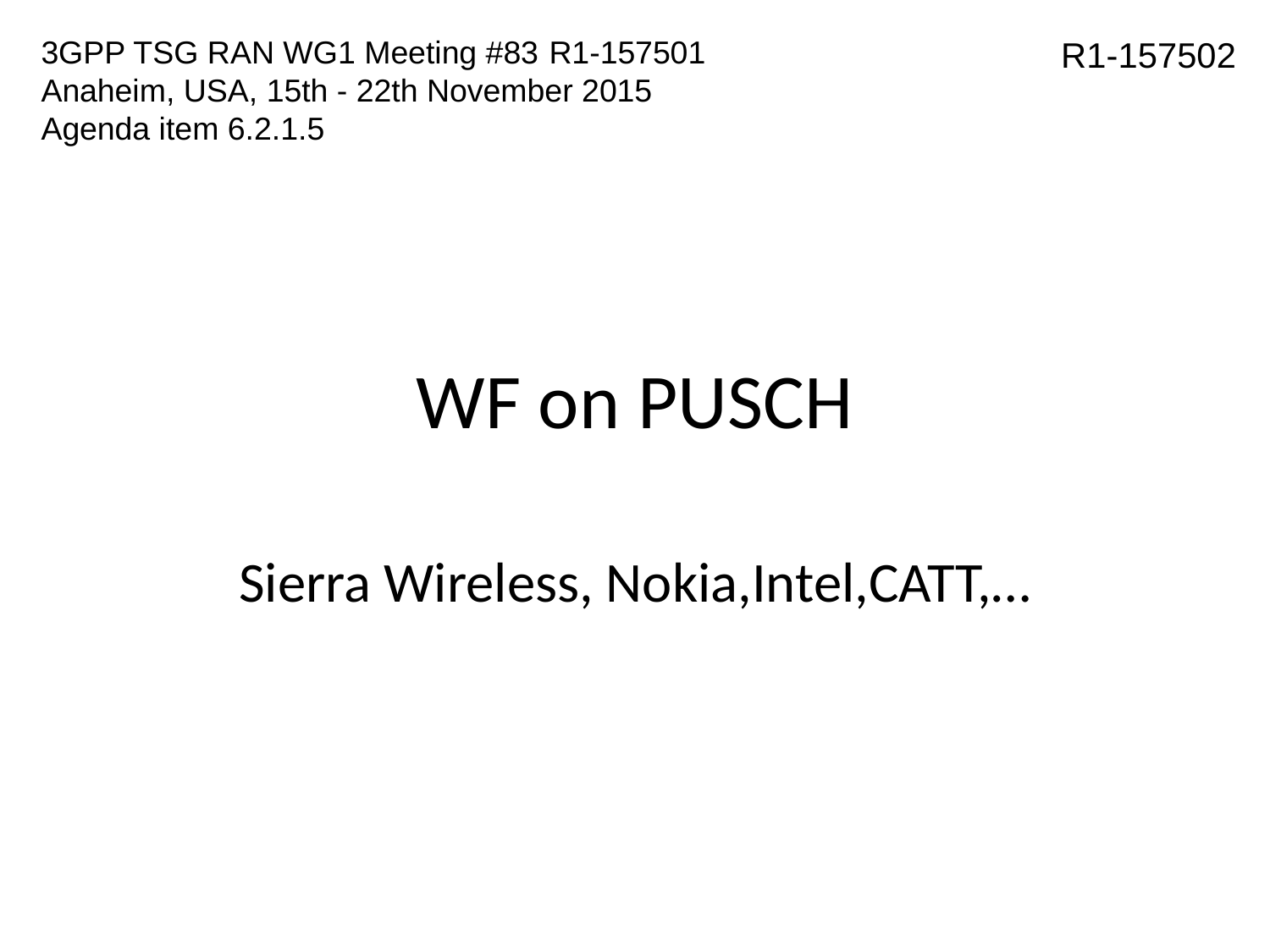

3GPP TSG RAN WG1 Meeting #83	R1-157501
Anaheim, USA, 15th - 22th November 2015
Agenda item 6.2.1.5
R1-157502
# WF on PUSCH
Sierra Wireless, Nokia,Intel,CATT,…